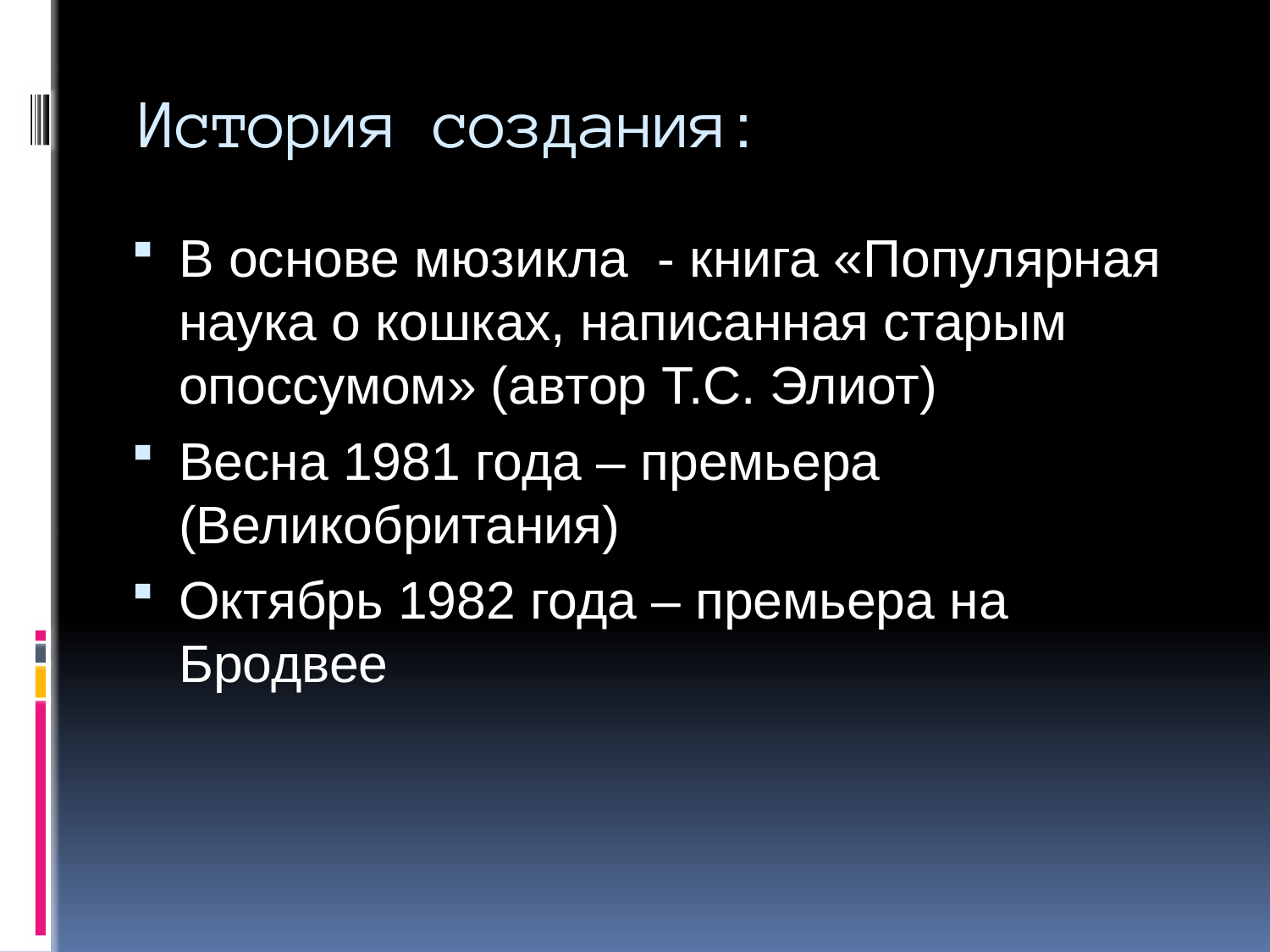

# История создания:
В основе мюзикла  - книга «Популярная наука о кошках, написанная старым опоссумом» (автор Т.С. Элиот)
Весна 1981 года – премьера (Великобритания)
Октябрь 1982 года – премьера на Бродвее